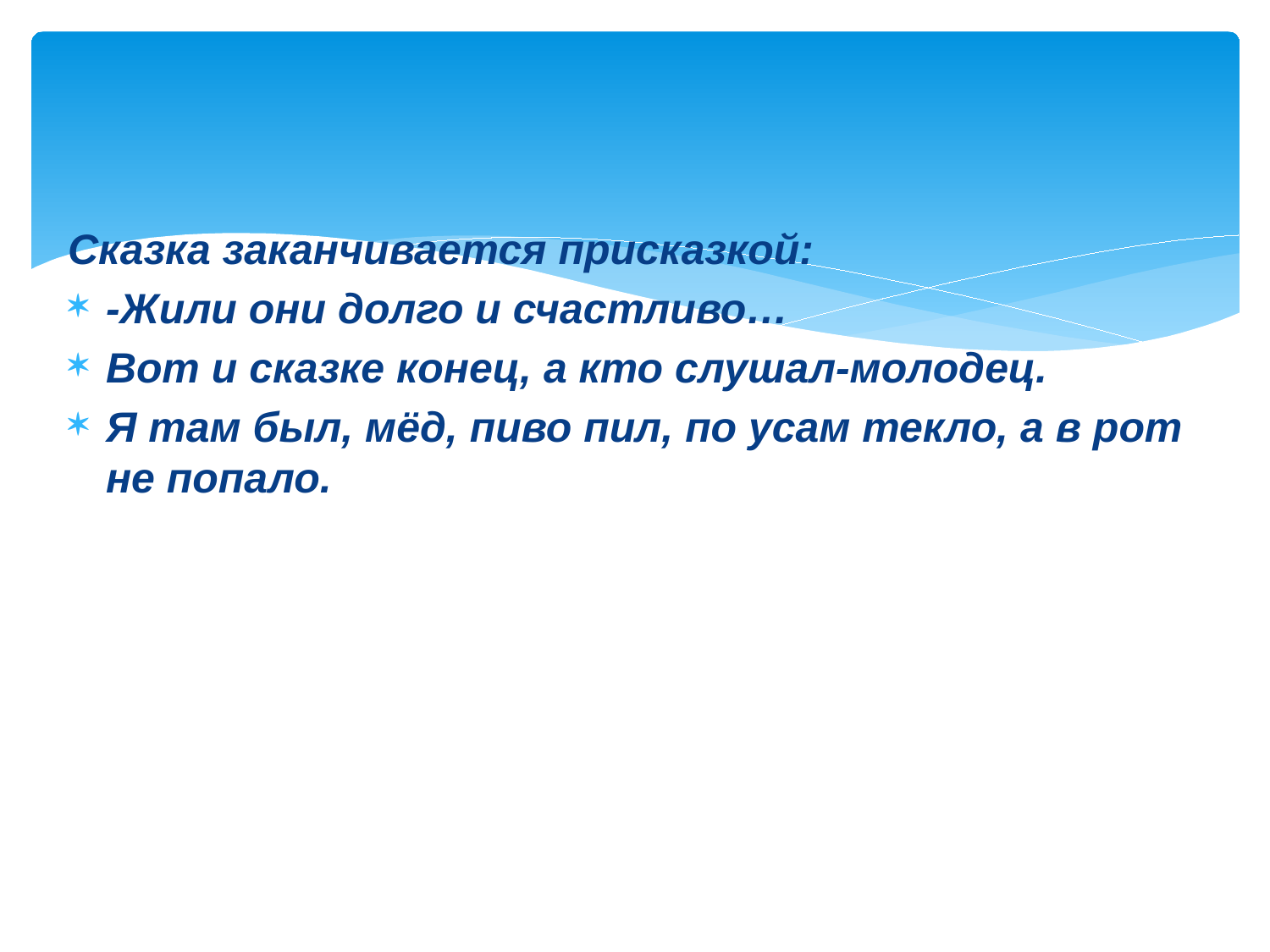

#
Сказка заканчивается присказкой:
-Жили они долго и счастливо…
Вот и сказке конец, а кто слушал-молодец.
Я там был, мёд, пиво пил, по усам текло, а в рот не попало.